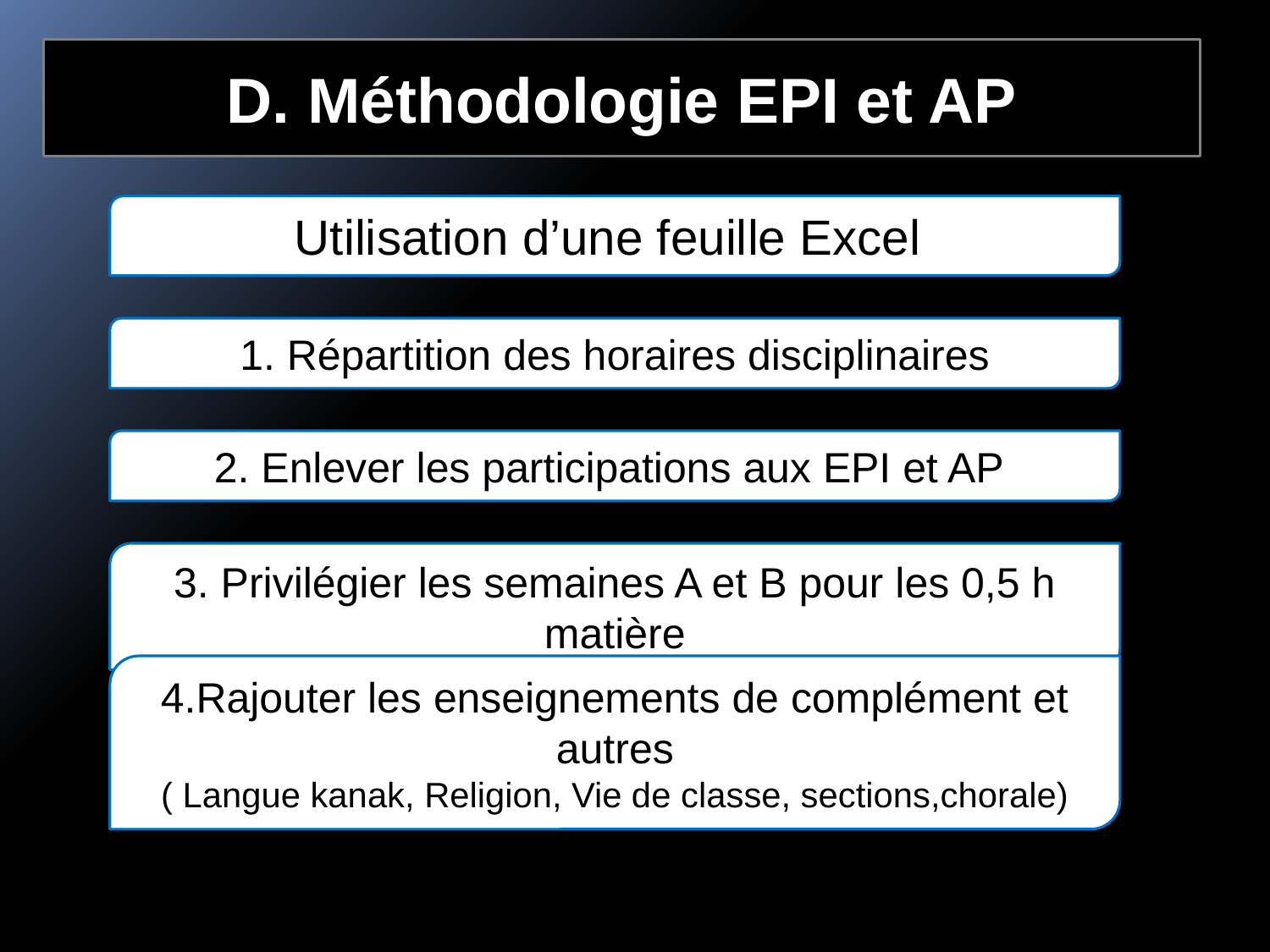

D. Méthodologie EPI et AP

Utilisation d’une feuille Excel
1. Répartition des horaires disciplinaires
2. Enlever les participations aux EPI et AP
3. Privilégier les semaines A et B pour les 0,5 h matière
4.Rajouter les enseignements de complément et autres
( Langue kanak, Religion, Vie de classe, sections,chorale)